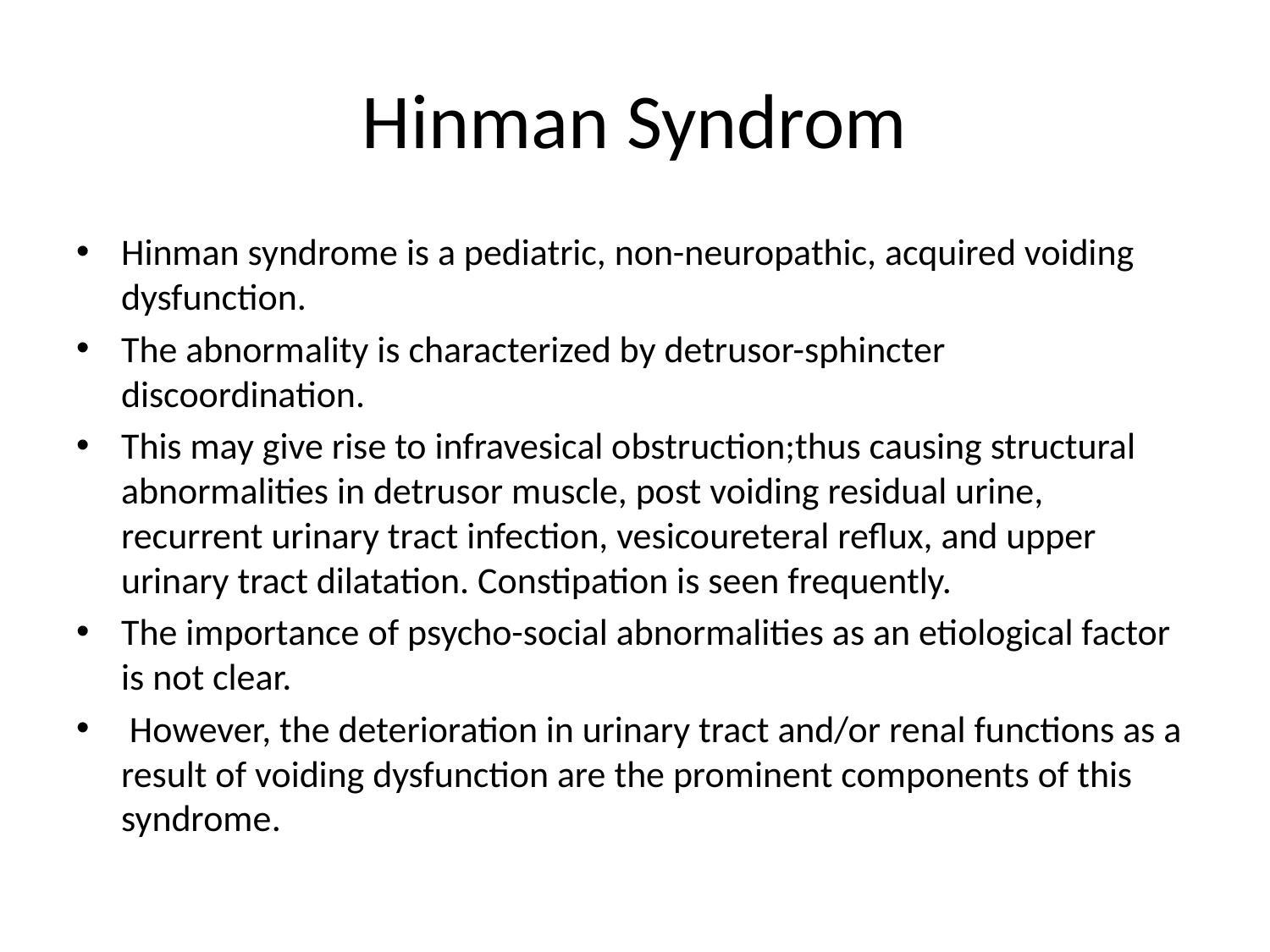

# Hinman Syndrom
Hinman syndrome is a pediatric, non-neuropathic, acquired voiding dysfunction.
The abnormality is characterized by detrusor-sphincter discoordination.
This may give rise to infravesical obstruction;thus causing structural abnormalities in detrusor muscle, post voiding residual urine, recurrent urinary tract infection, vesicoureteral reflux, and upper urinary tract dilatation. Constipation is seen frequently.
The importance of psycho-social abnormalities as an etiological factor is not clear.
 However, the deterioration in urinary tract and/or renal functions as a result of voiding dysfunction are the prominent components of this syndrome.